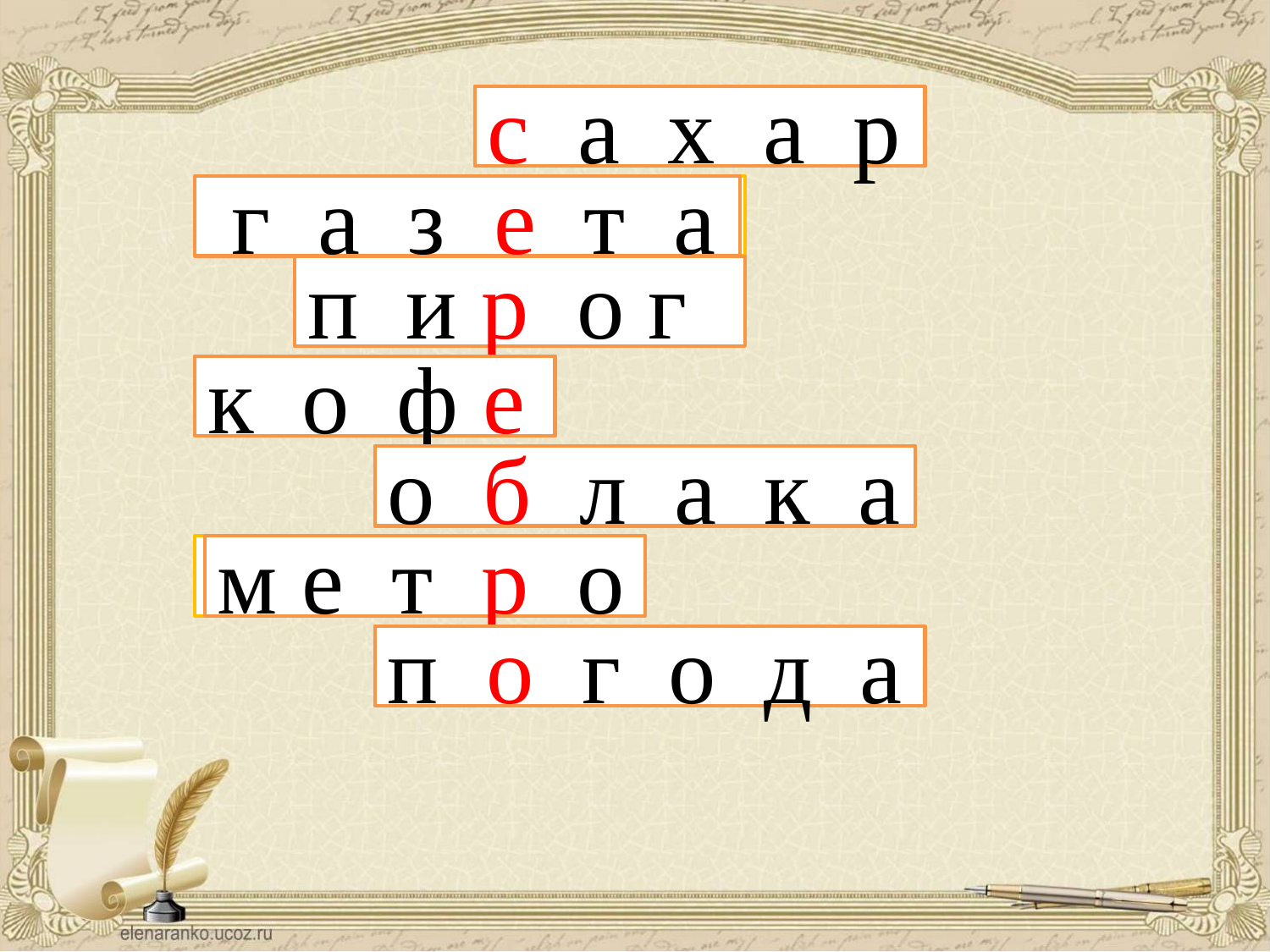

#
1.
с  а  х  а  р

 г  а  з  е  т  а
2.

п  и р  о г
3.

4.
к  о  ф е

5.
о  б  л  а  к  а

6.
м е  т  р  о

7.
п  о  г  о  д  а